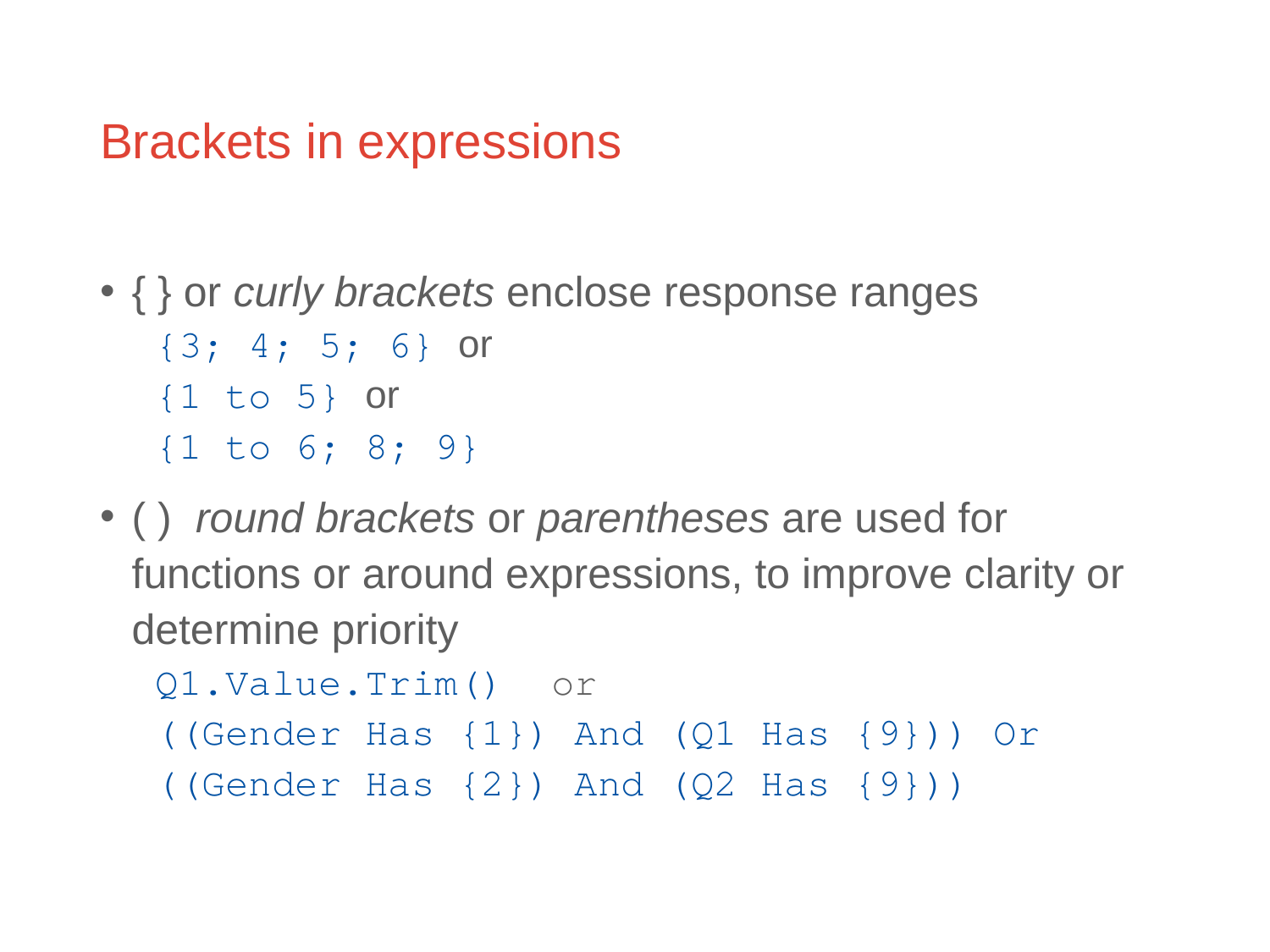

# Brackets in expressions
{ } or curly brackets enclose response ranges
{3; 4; 5; 6} or
{1 to 5} or
{1 to 6; 8; 9}
( )  round brackets or parentheses are used for functions or around expressions, to improve clarity or determine priority
Q1.Value.Trim()  or
((Gender Has {1}) And (Q1 Has {9})) Or
((Gender Has {2}) And (Q2 Has {9}))